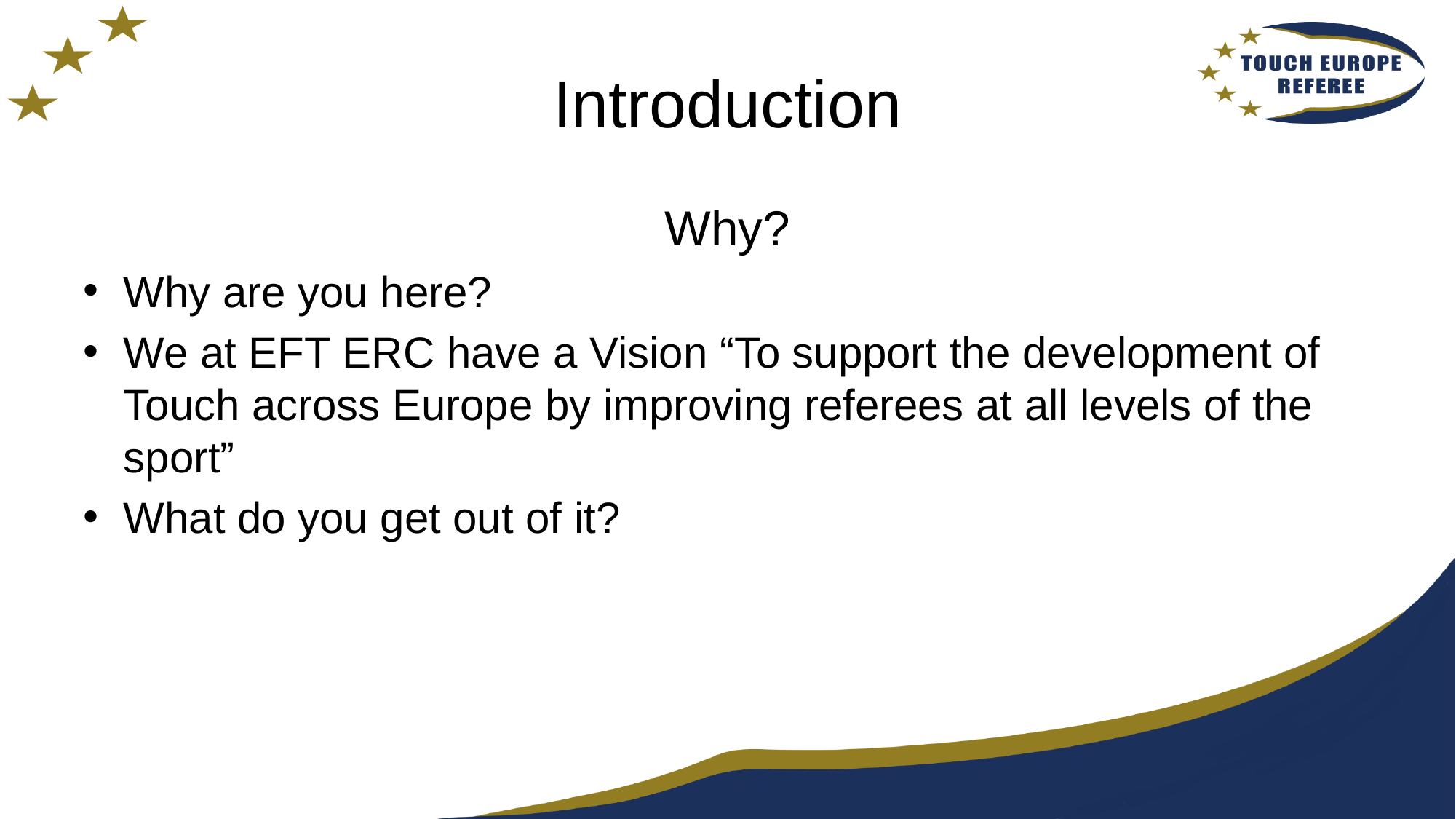

# Introduction
Why?
Why are you here?
We at EFT ERC have a Vision “To support the development of Touch across Europe by improving referees at all levels of the sport”
What do you get out of it?